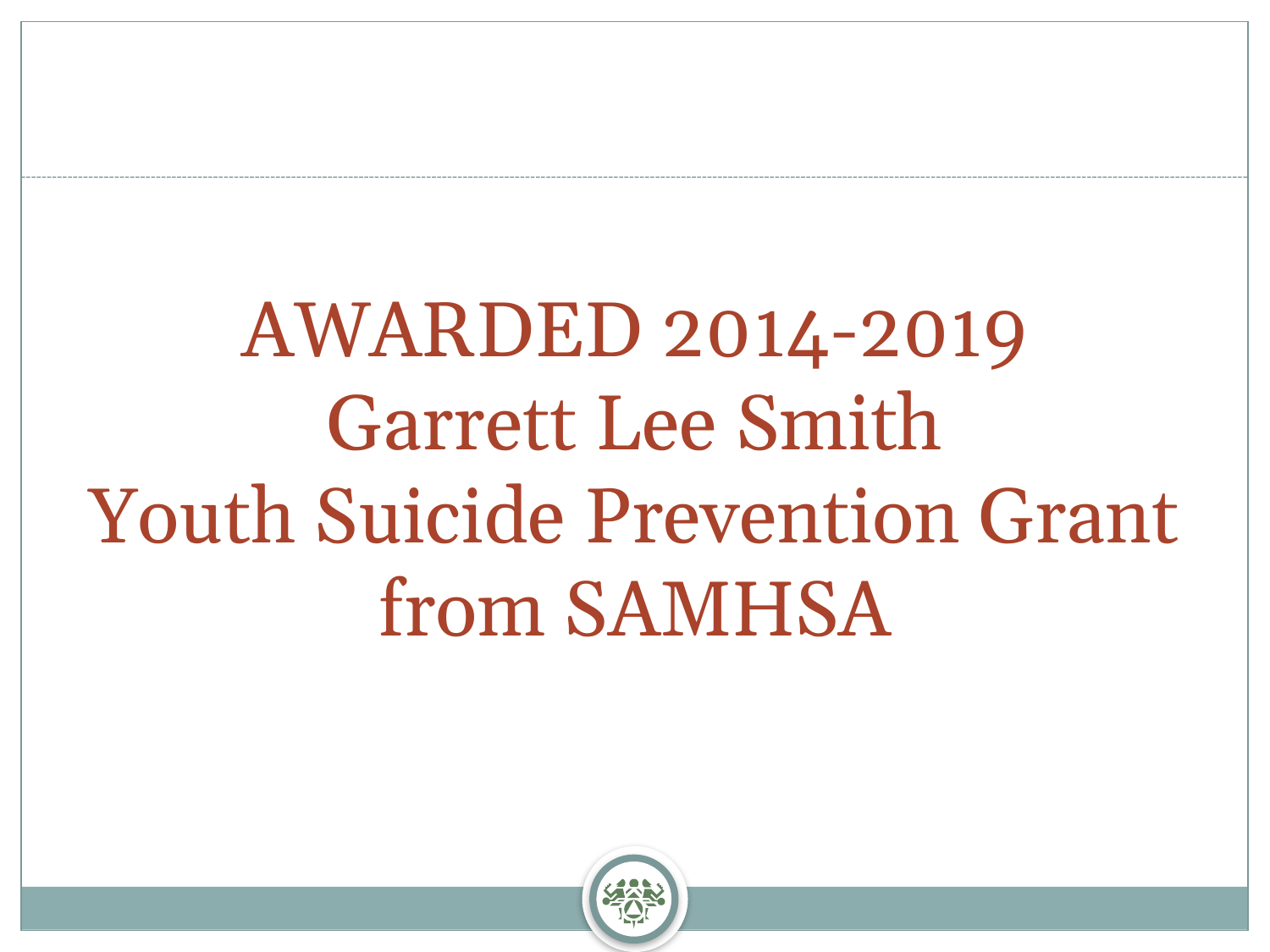

# AWARDED 2014-2019 Garrett Lee Smith Youth Suicide Prevention Grant from SAMHSA